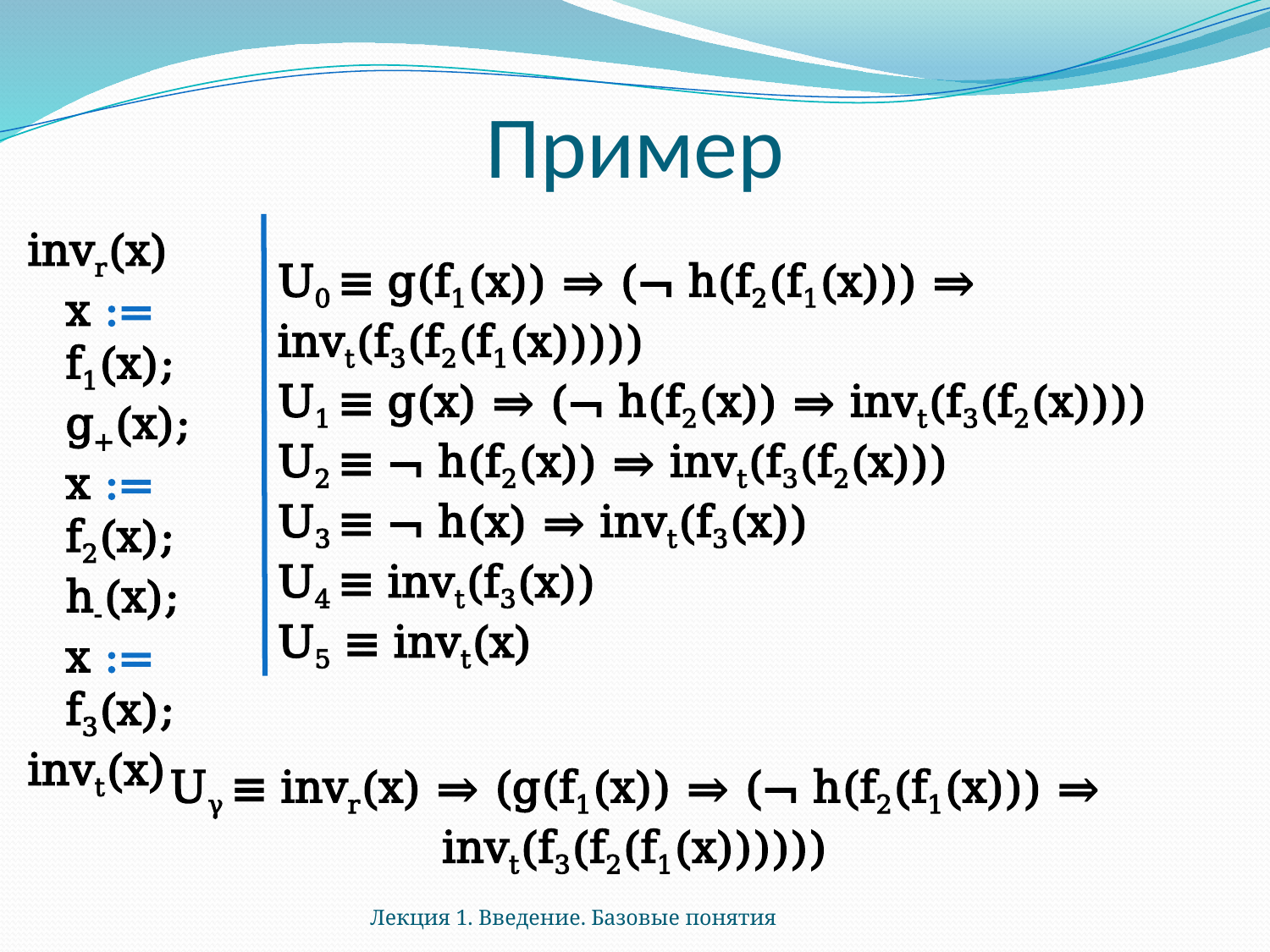

# Пример
invr(x)
	x := f1(x);
	g+(x);
	x := f2(x);
	h-(x);
	x := f3(x);
invt(x)
U0 ≡ g(f1(x)) ⇒ (¬ h(f2(f1(x))) ⇒ invt(f3(f2(f1(x)))))
U1 ≡ g(x) ⇒ (¬ h(f2(x)) ⇒ invt(f3(f2(x))))
U2 ≡ ¬ h(f2(x)) ⇒ invt(f3(f2(x)))
U3 ≡ ¬ h(x) ⇒ invt(f3(x))
U4 ≡ invt(f3(x))
U5 ≡ invt(x)
Uγ ≡ invr(x) ⇒ (g(f1(x)) ⇒ (¬ h(f2(f1(x))) ⇒ invt(f3(f2(f1(x))))))
Лекция 1. Введение. Базовые понятия